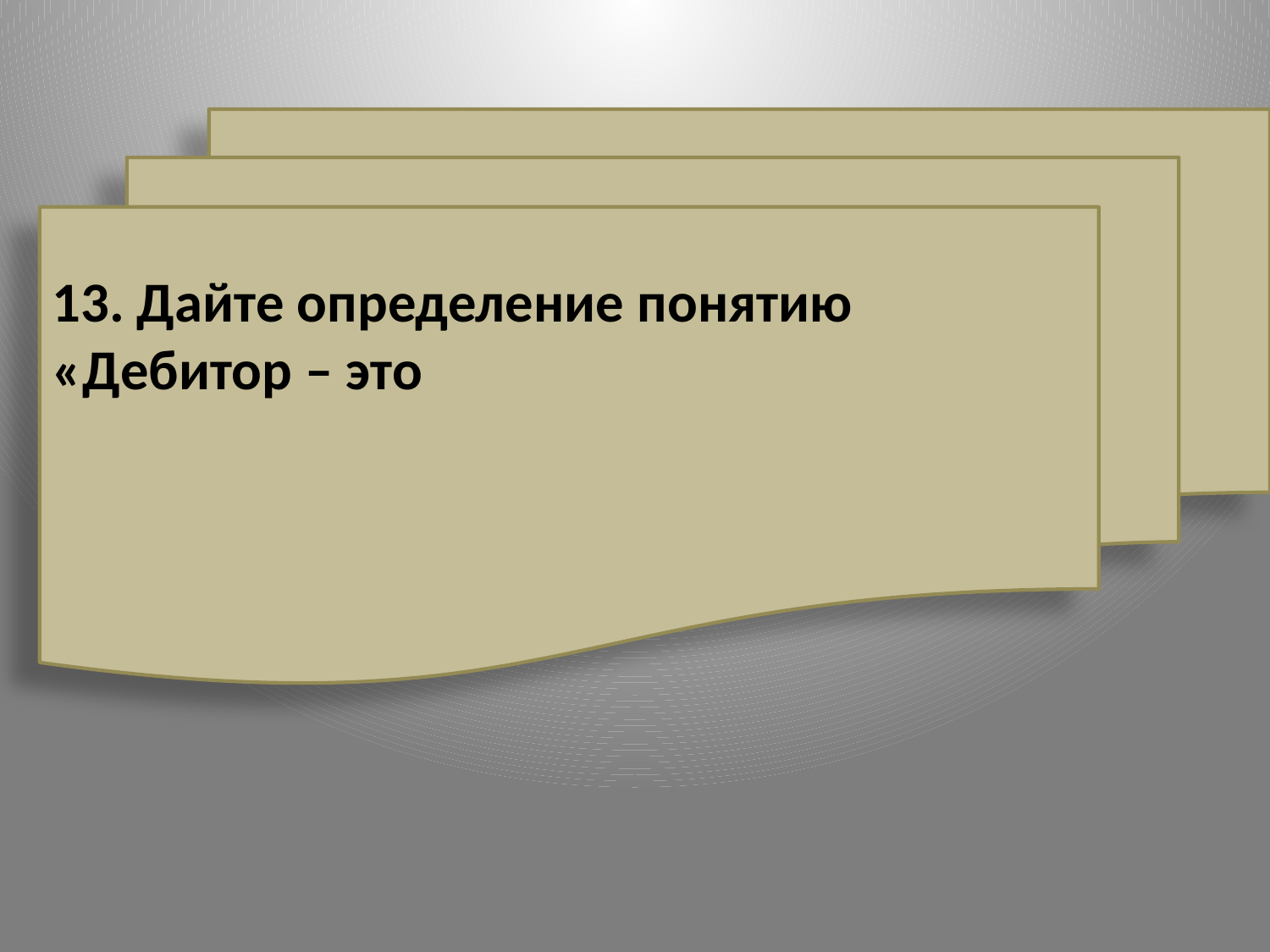

13. Дайте определение понятию «Дебитор – это